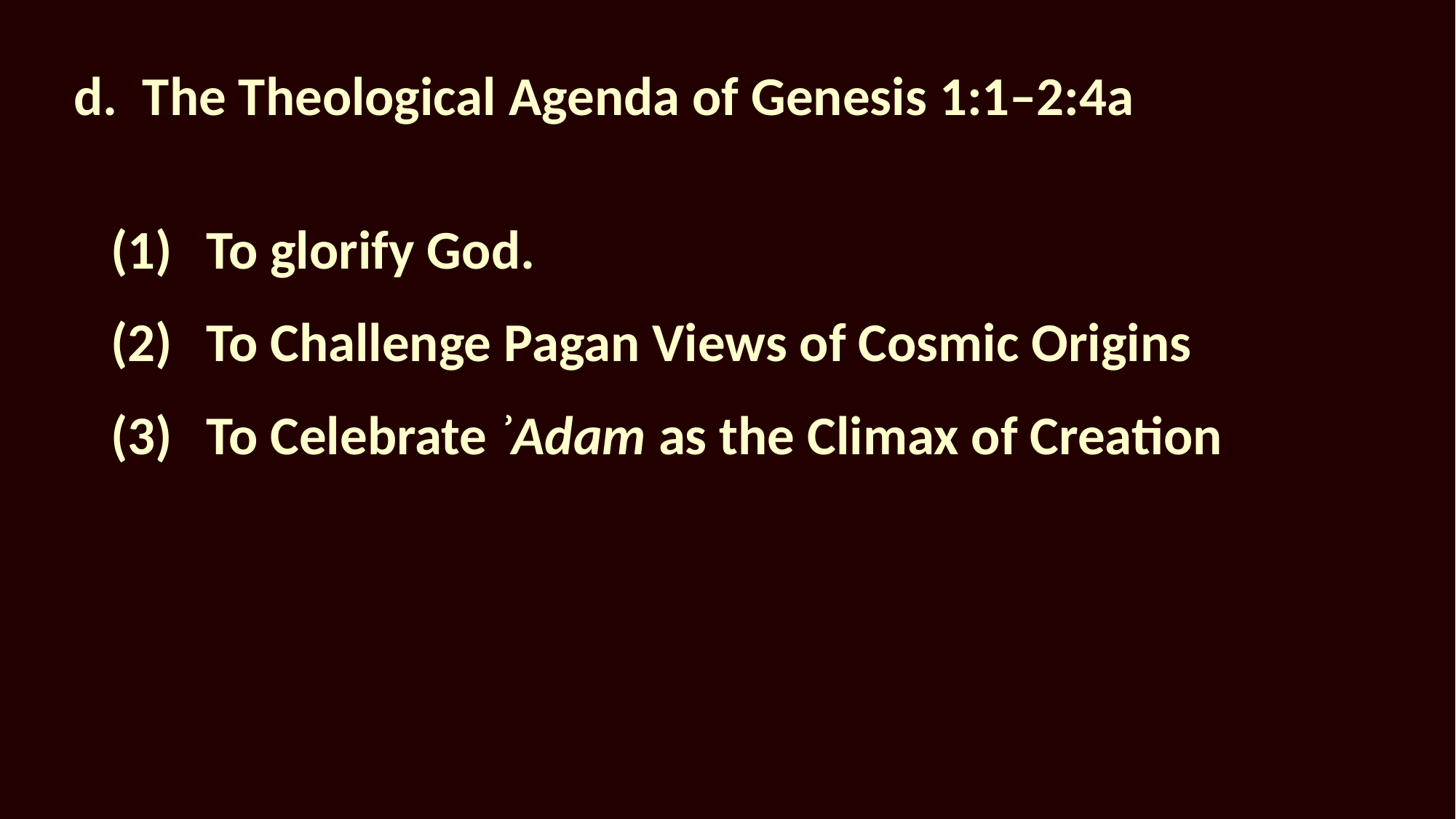

# d.	The Theological Agenda of Genesis 1:1–2:4a
To glorify God.
To Challenge Pagan Views of Cosmic Origins
To Celebrate ʾAdam as the Climax of Creation